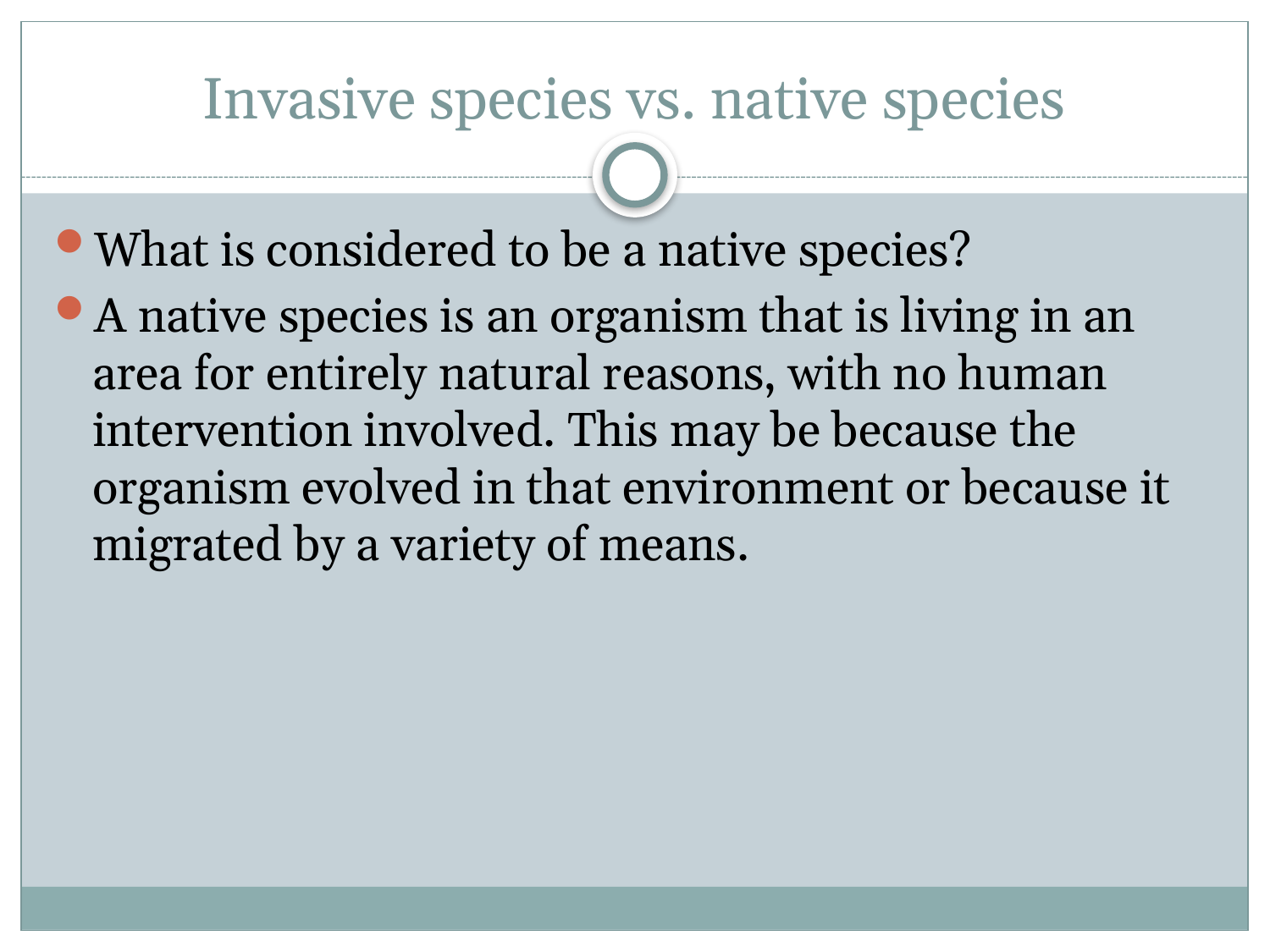

# Invasive species vs. native species
What is considered to be a native species?
A native species is an organism that is living in an area for entirely natural reasons, with no human intervention involved. This may be because the organism evolved in that environment or because it migrated by a variety of means.